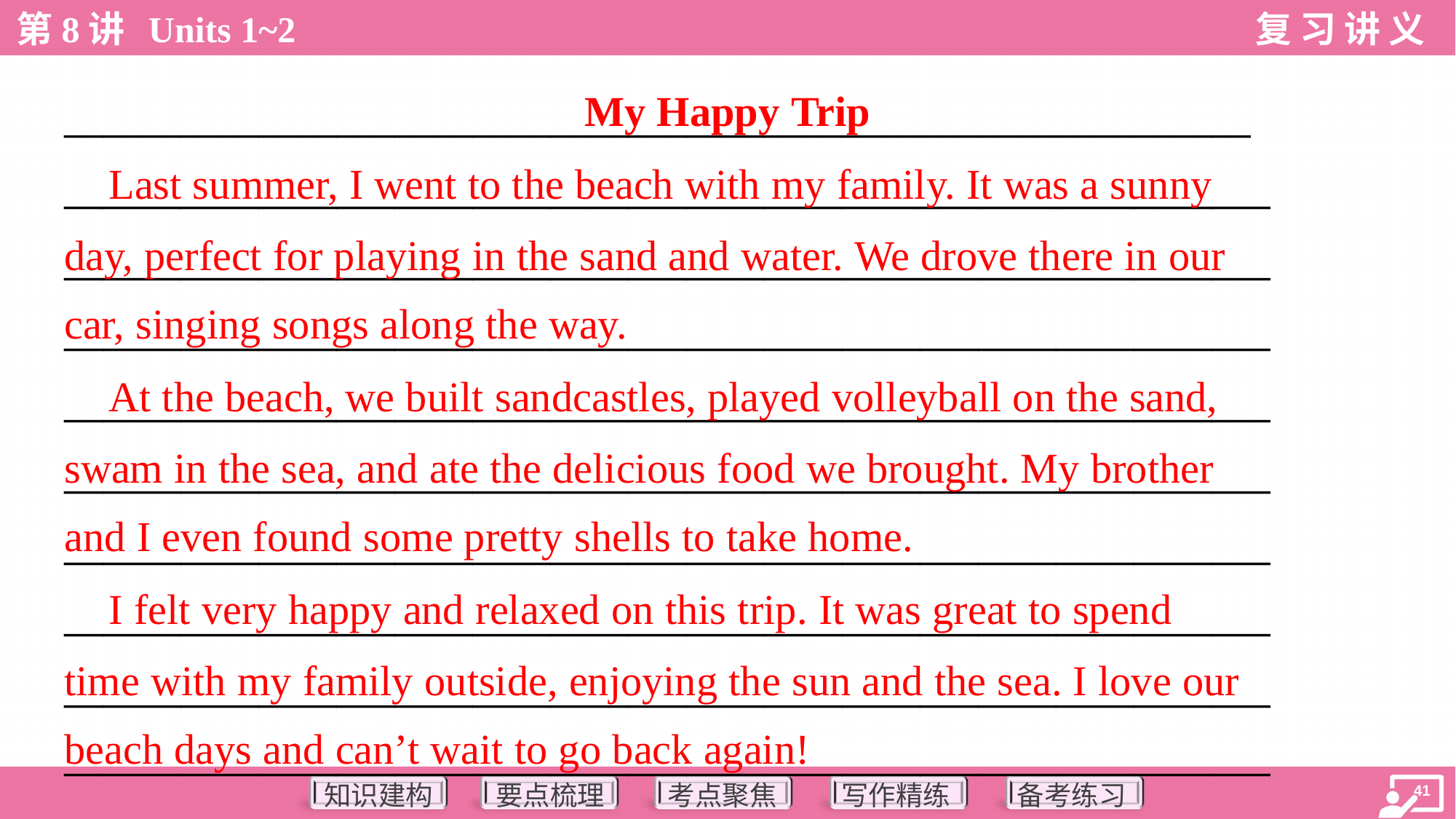

My Happy Trip
_____________________________________________________________
______________________________________________________________
______________________________________________________________
______________________________________________________________
______________________________________________________________
______________________________________________________________
______________________________________________________________
______________________________________________________________
______________________________________________________________
______________________________________________________________
    Last summer, I went to the beach with my family. It was a sunny
day, perfect for playing in the sand and water. We drove there in our
car, singing songs along the way.
    At the beach, we built sandcastles, played volleyball on the sand,
swam in the sea, and ate the delicious food we brought. My brother
and I even found some pretty shells to take home.
    I felt very happy and relaxed on this trip. It was great to spend
time with my family outside, enjoying the sun and the sea. I love our
beach days and can’t wait to go back again!